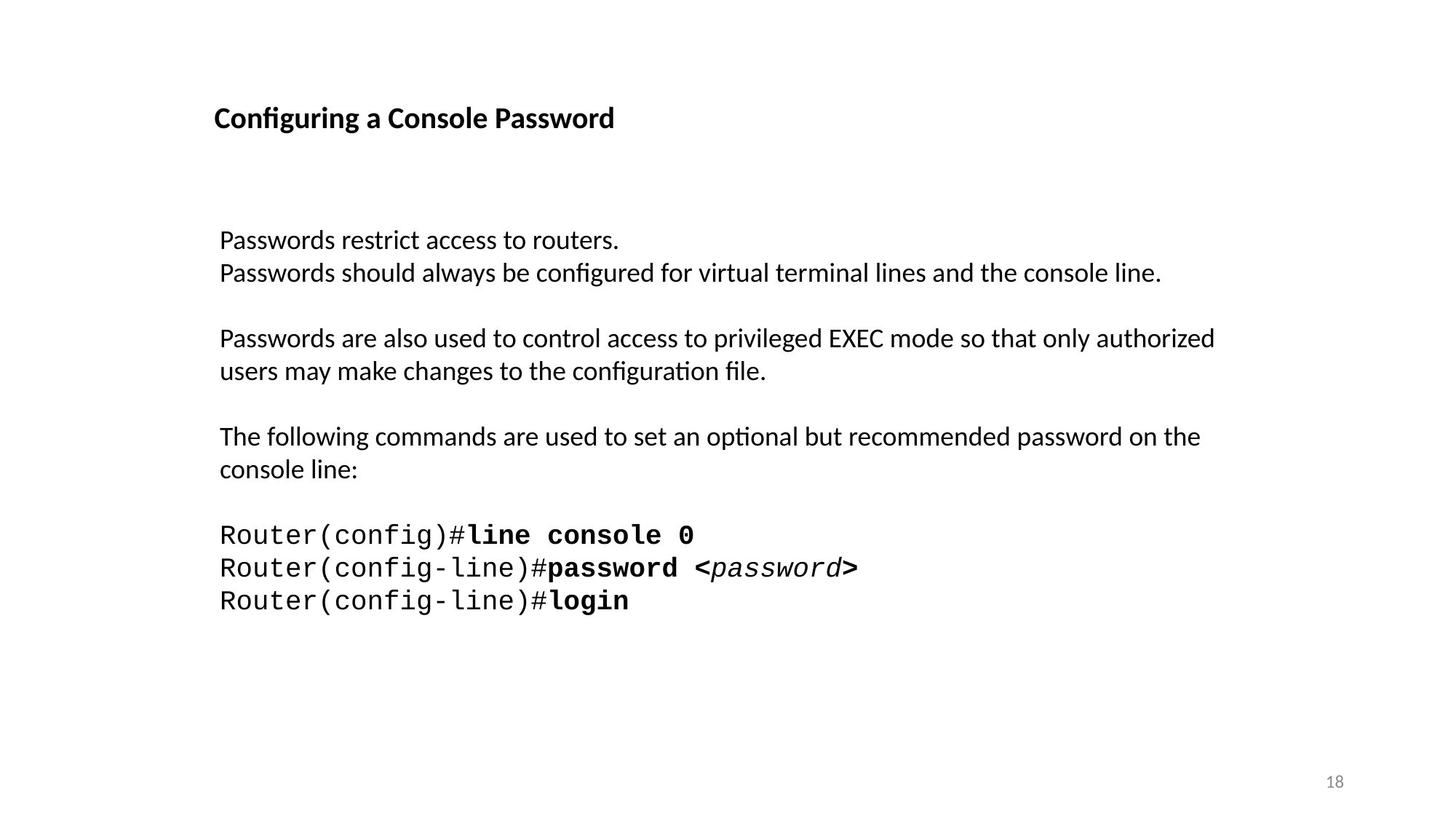

# Configuring a Console Password
Passwords restrict access to routers.
Passwords should always be configured for virtual terminal lines and the console line.

Passwords are also used to control access to privileged EXEC mode so that only authorized users may make changes to the configuration file.

The following commands are used to set an optional but recommended password on the console line:

Router(config)#line console 0
Router(config-line)#password <password>
Router(config-line)#login
18